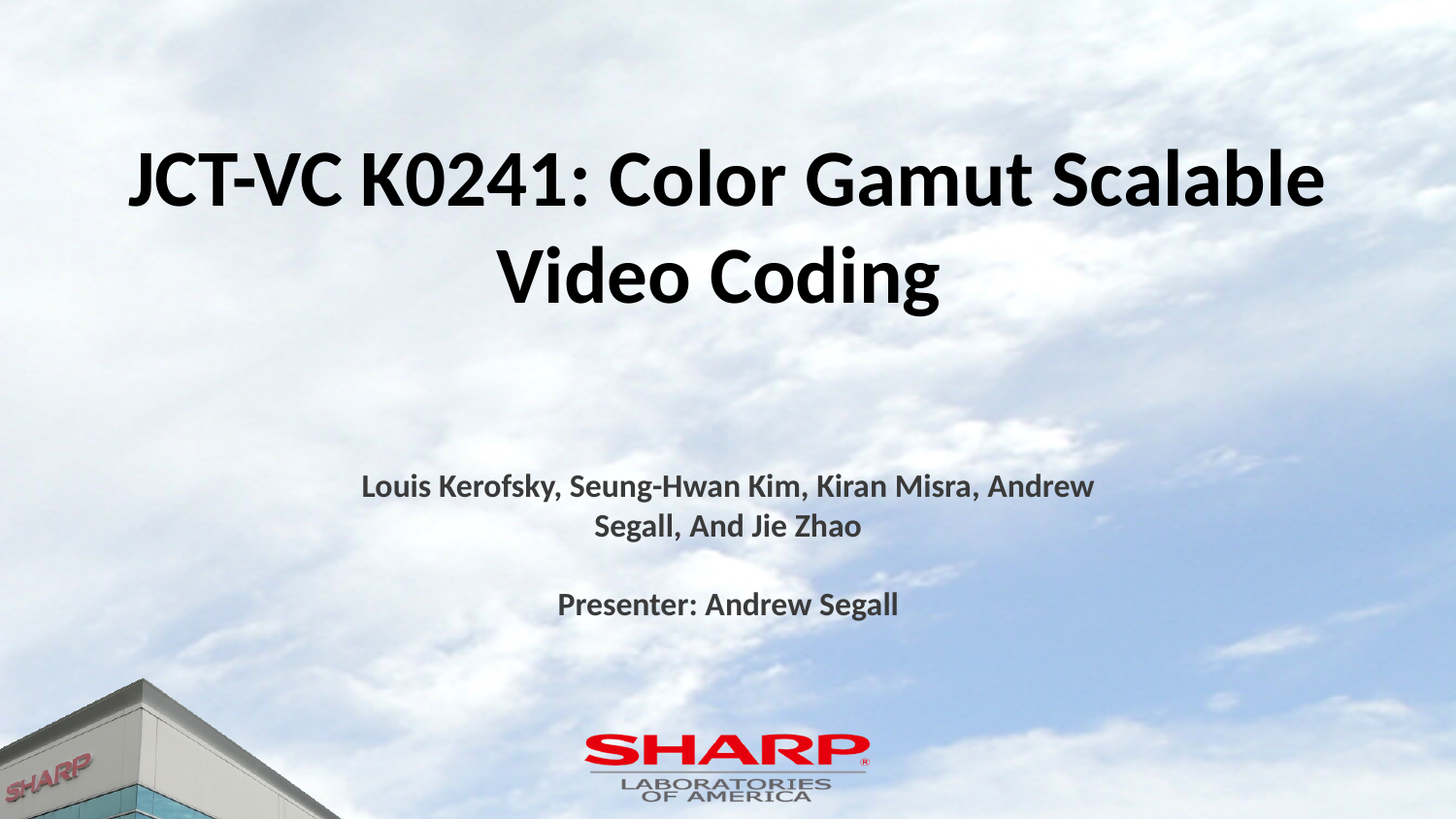

# JCT-VC K0241: Color Gamut Scalable Video Coding
Louis Kerofsky, Seung-Hwan Kim, Kiran Misra, Andrew Segall, And Jie Zhao

Presenter: Andrew Segall